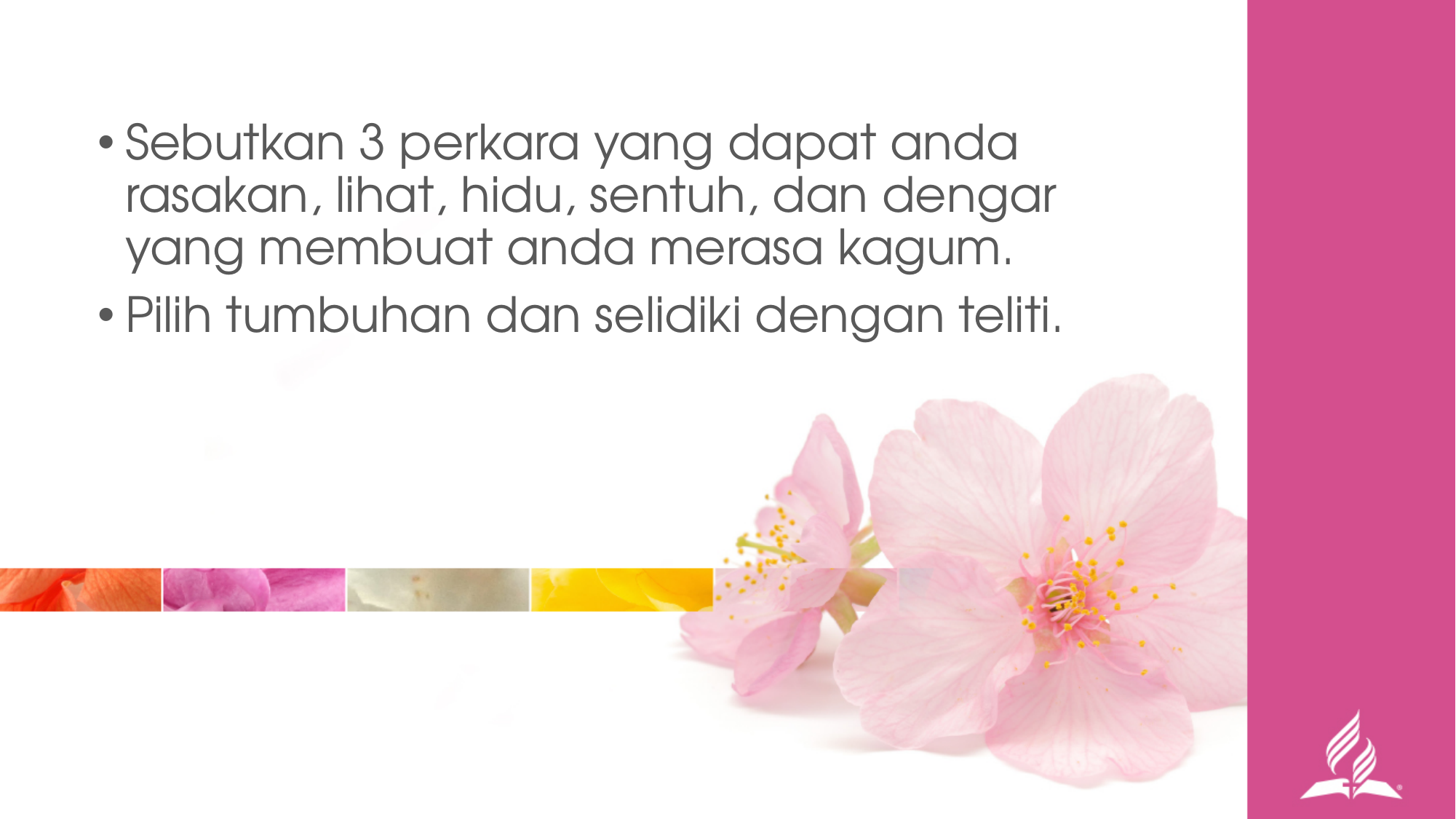

Sebutkan 3 perkara yang dapat anda rasakan, lihat, hidu, sentuh, dan dengar yang membuat anda merasa kagum.
Pilih tumbuhan dan selidiki dengan teliti.